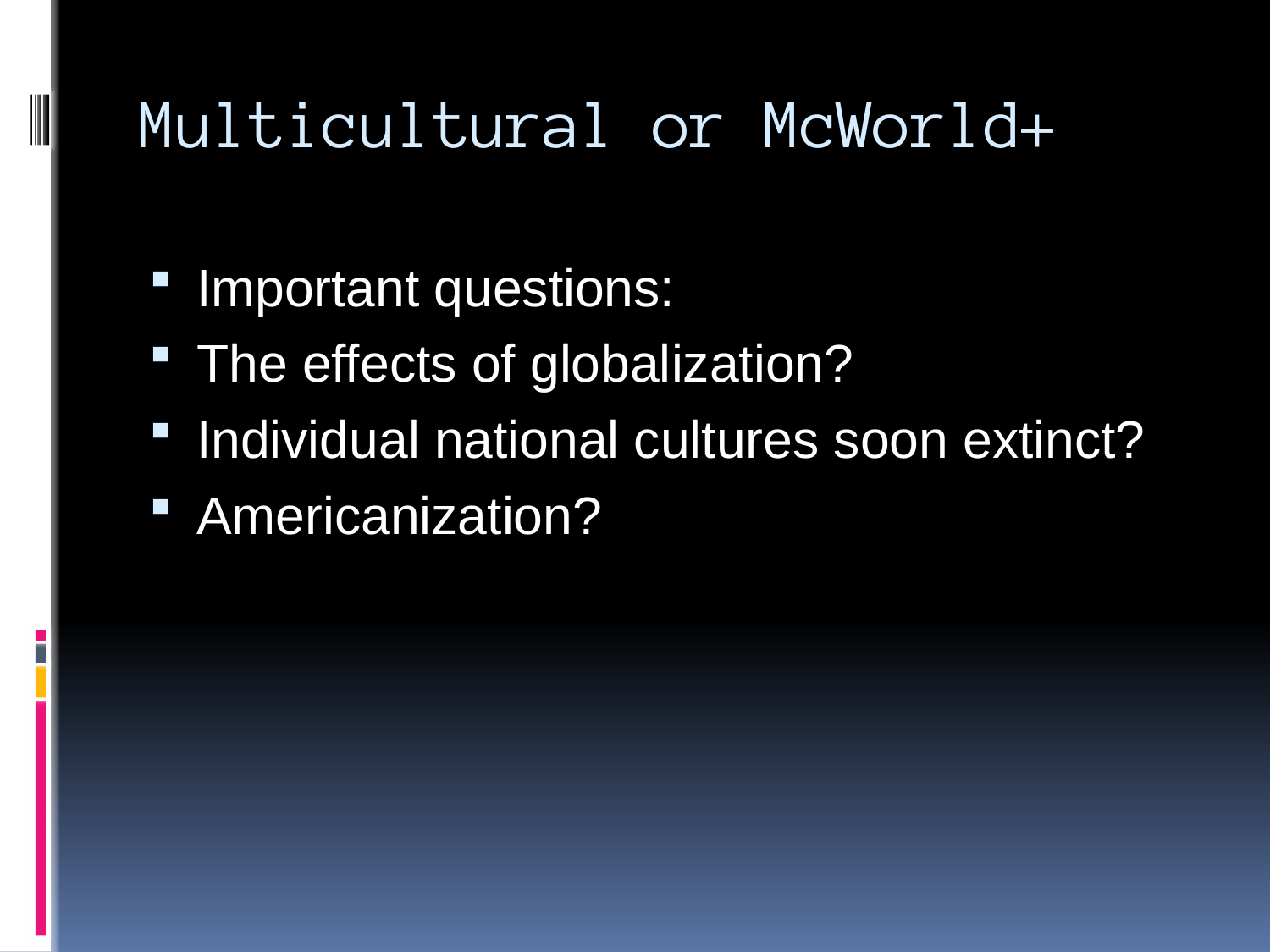

# Multicultural or McWorld+
Important questions:
The effects of globalization?
Individual national cultures soon extinct?
Americanization?